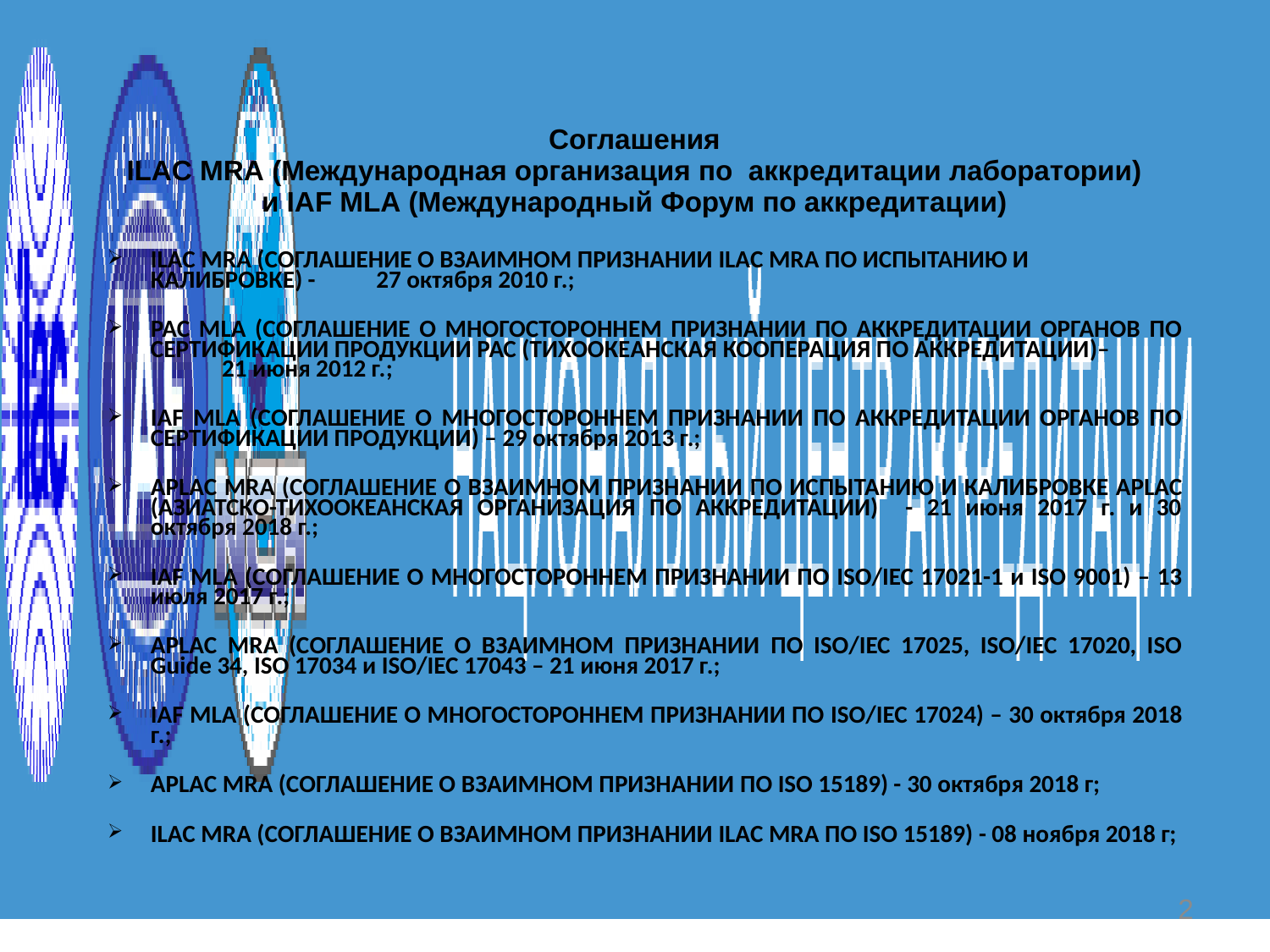

# Соглашения ILAC MRA (Международная организация по  аккредитации лаборатории) и IAF MLA (Международный Форум по аккредитации)
ILAC MRA (СОГЛАШЕНИЕ О ВЗАИМНОМ ПРИЗНАНИИ ILAC MRA ПО ИСПЫТАНИЮ И КАЛИБРОВКЕ) -           27 октября 2010 г.;

PAC MLA (СОГЛАШЕНИЕ О МНОГОСТОРОННЕМ ПРИЗНАНИИ ПО АККРЕДИТАЦИИ ОРГАНОВ ПО СЕРТИФИКАЦИИ ПРОДУКЦИИ РАС (ТИХООКЕАНСКАЯ КООПЕРАЦИЯ ПО АККРЕДИТАЦИИ)–                           21 июня 2012 г.;

IAF MLA (СОГЛАШЕНИЕ О МНОГОСТОРОННЕМ ПРИЗНАНИИ ПО АККРЕДИТАЦИИ ОРГАНОВ ПО СЕРТИФИКАЦИИ ПРОДУКЦИИ) – 29 октября 2013 г.;

APLAC MRA (СОГЛАШЕНИЕ О ВЗАИМНОМ ПРИЗНАНИИ ПО ИСПЫТАНИЮ И КАЛИБРОВКЕ APLAC (АЗИАТСКО-ТИХООКЕАНСКАЯ ОРГАНИЗАЦИЯ ПО АККРЕДИТАЦИИ)  - 21 июня 2017 г. и 30 октября 2018 г.;

IAF MLA (СОГЛАШЕНИЕ О МНОГОСТОРОННЕМ ПРИЗНАНИИ ПО ISO/IEC 17021-1 и ISO 9001) – 13 июля 2017 г.;

APLAC MRA (СОГЛАШЕНИЕ О ВЗАИМНОМ ПРИЗНАНИИ ПО ISO/IEC 17025, ISO/IEC 17020, ISO Guide 34, ISO 17034 и ISO/IEC 17043 – 21 июня 2017 г.;

IAF MLA (СОГЛАШЕНИЕ О МНОГОСТОРОННЕМ ПРИЗНАНИИ ПО ISO/IEC 17024) – 30 октября 2018 г.;

APLAC MRA (СОГЛАШЕНИЕ О ВЗАИМНОМ ПРИЗНАНИИ ПО ISO 15189) - 30 октября 2018 г;

ILAC MRA (СОГЛАШЕНИЕ О ВЗАИМНОМ ПРИЗНАНИИ ILAC MRA ПО ISO 15189) - 08 ноября 2018 г;

2